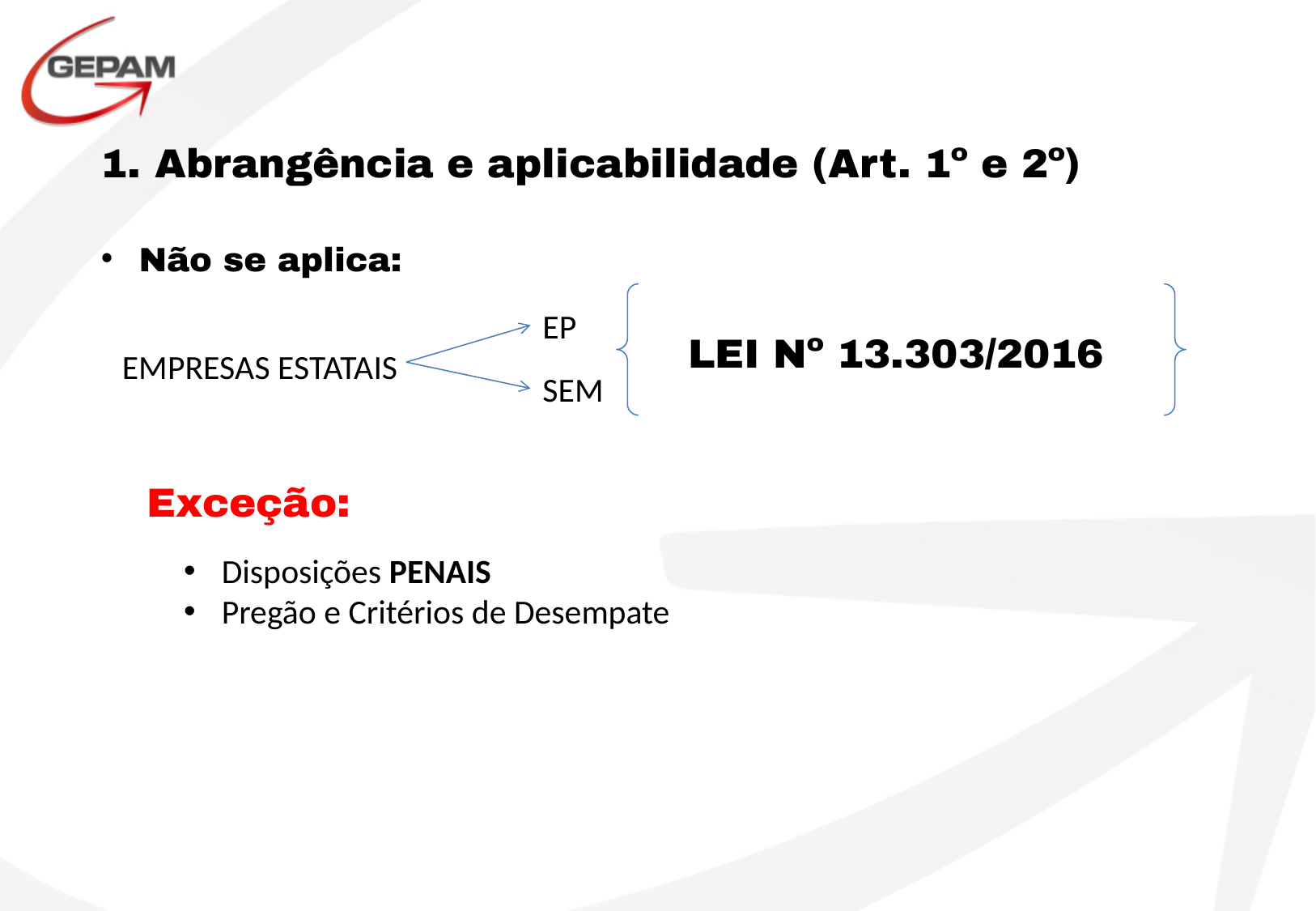

1. Abrangência e aplicabilidade (Art. 1º e 2º)
Não se aplica:

EP
LEI Nº 13.303/2016
EMPRESAS ESTATAIS
SEM
Exceção:
Disposições PENAIS
Pregão e Critérios de Desempate